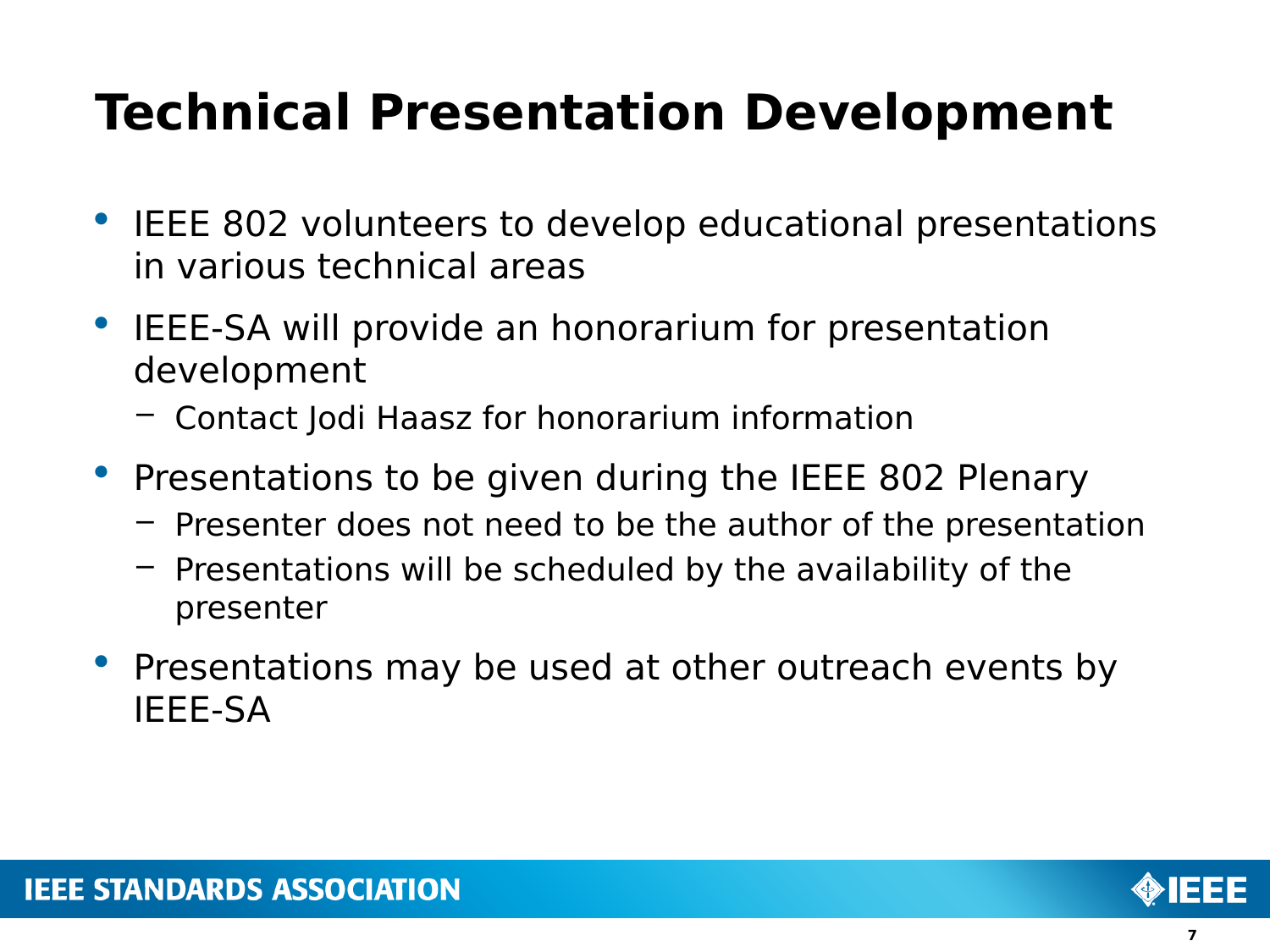

# Technical Presentation Development
IEEE 802 volunteers to develop educational presentations in various technical areas
IEEE-SA will provide an honorarium for presentation development
Contact Jodi Haasz for honorarium information
Presentations to be given during the IEEE 802 Plenary
Presenter does not need to be the author of the presentation
Presentations will be scheduled by the availability of the presenter
Presentations may be used at other outreach events by IEEE-SA
7